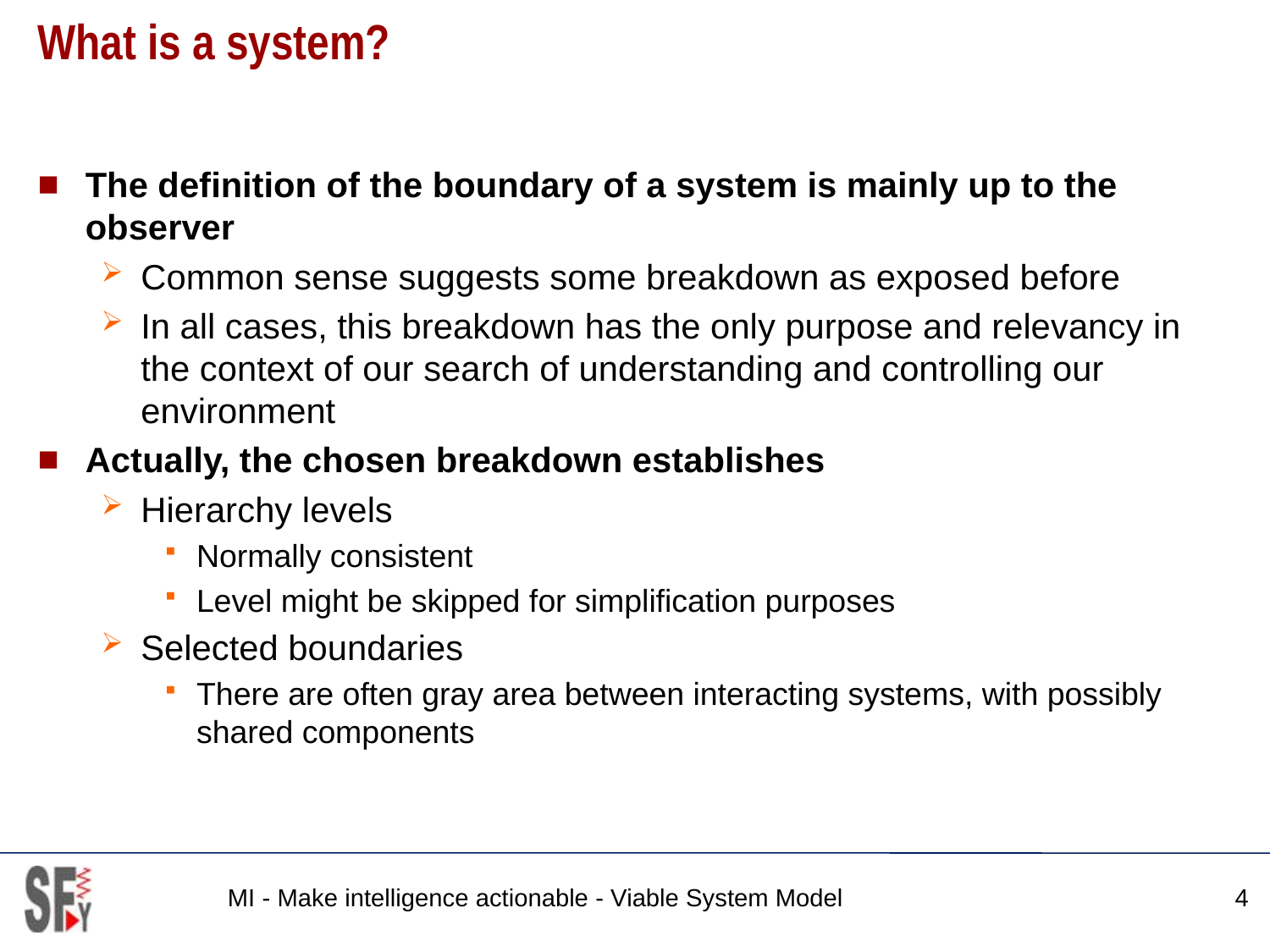

# What is a system?
The definition of the boundary of a system is mainly up to the observer
Common sense suggests some breakdown as exposed before
In all cases, this breakdown has the only purpose and relevancy in the context of our search of understanding and controlling our environment
Actually, the chosen breakdown establishes
Hierarchy levels
Normally consistent
Level might be skipped for simplification purposes
Selected boundaries
There are often gray area between interacting systems, with possibly shared components
MI - Make intelligence actionable - Viable System Model
4